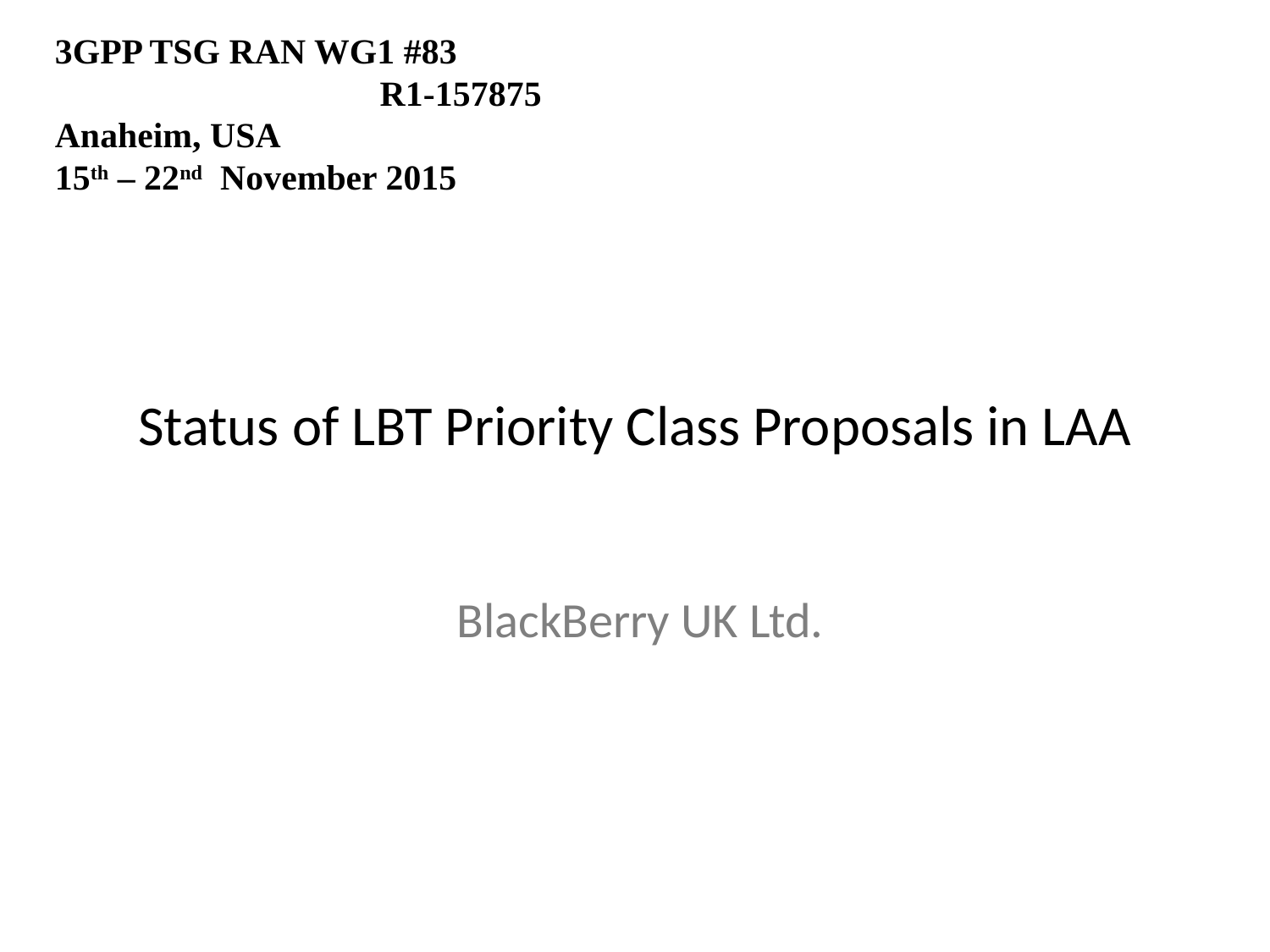

3GPP TSG RAN WG1 #83								        R1-157875
Anaheim, USA
15th – 22nd  November 2015
# Status of LBT Priority Class Proposals in LAA
BlackBerry UK Ltd.